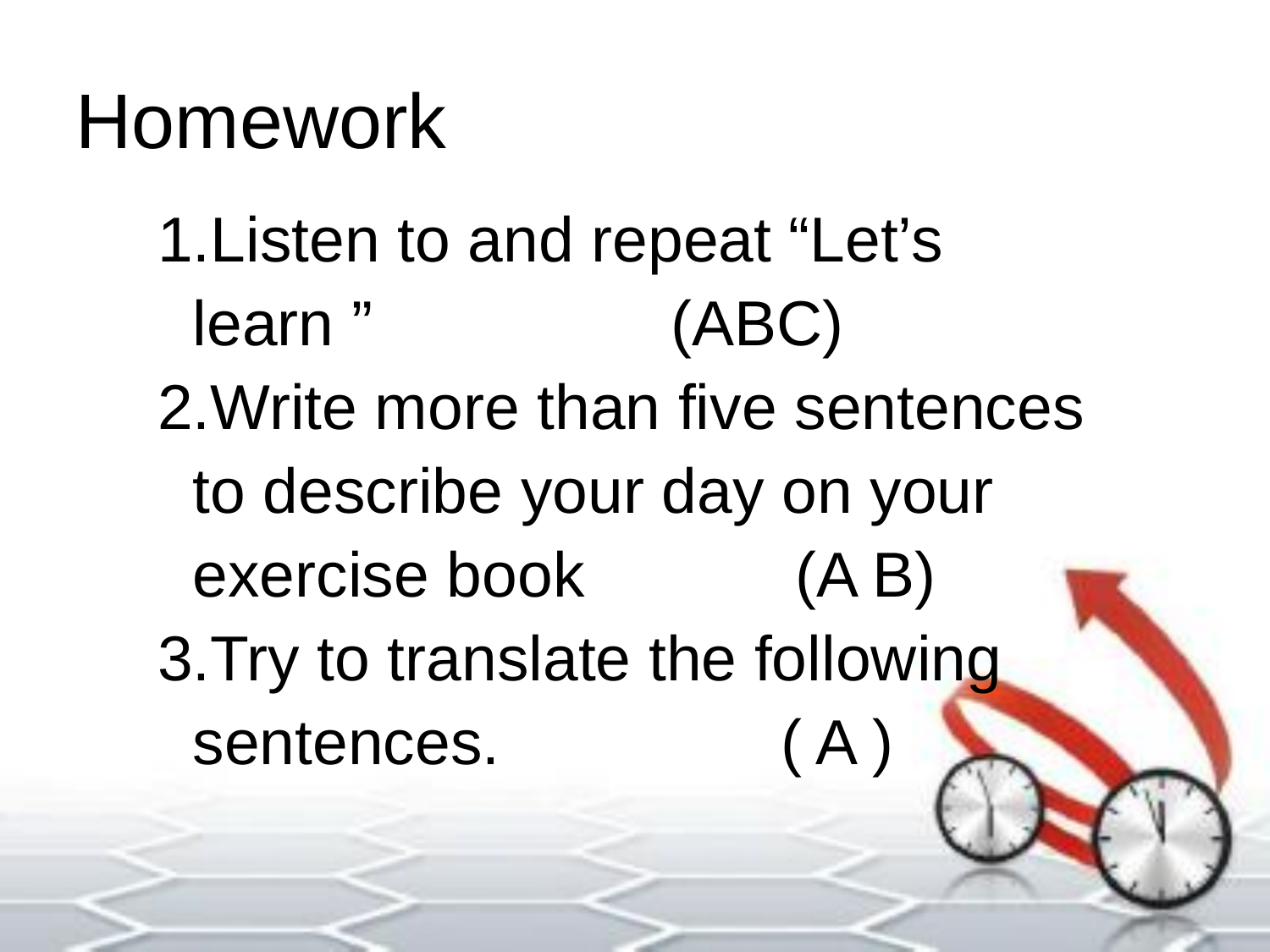

# Homework
1.Listen to and repeat “Let’s
  learn ”                 (ABC)
2.Write more than five sentences
  to describe your day on your
  exercise book            (A B)
3.Try to translate the following
  sentences.                ( A )